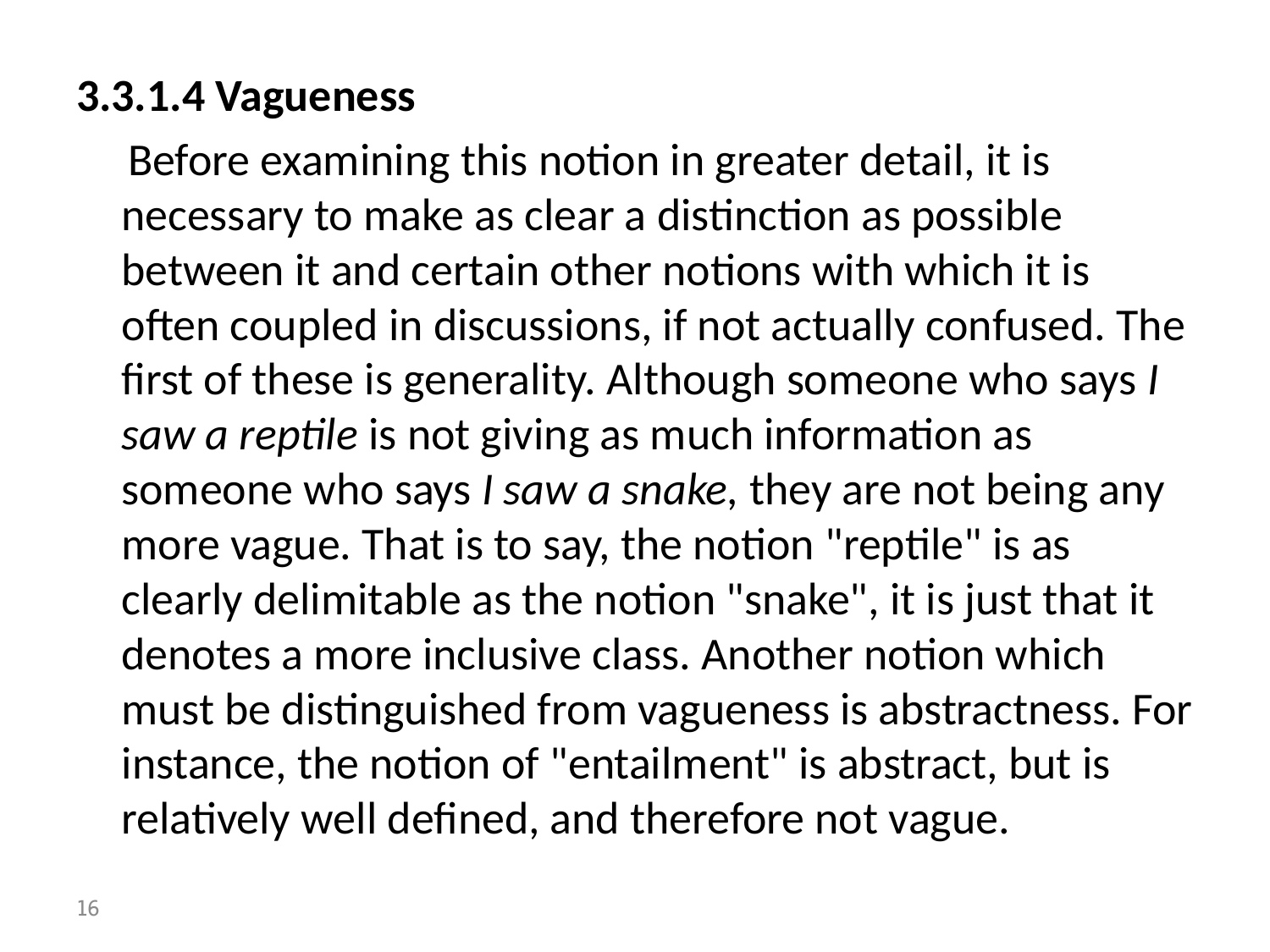

3.3.1.4 Vagueness
     Before examining this notion in greater detail, it is necessary to make as clear a distinction as possible between it and certain other notions with which it is often coupled in discussions, if not actually confused. The first of these is generality. Although someone who says I saw a reptile is not giving as much information as someone who says I saw a snake, they are not being any more vague. That is to say, the notion "reptile" is as clearly delimitable as the notion "snake", it is just that it denotes a more inclusive class. Another notion which must be distinguished from vagueness is abstractness. For instance, the notion of "entailment" is abstract, but is relatively well defined, and therefore not vague.

16